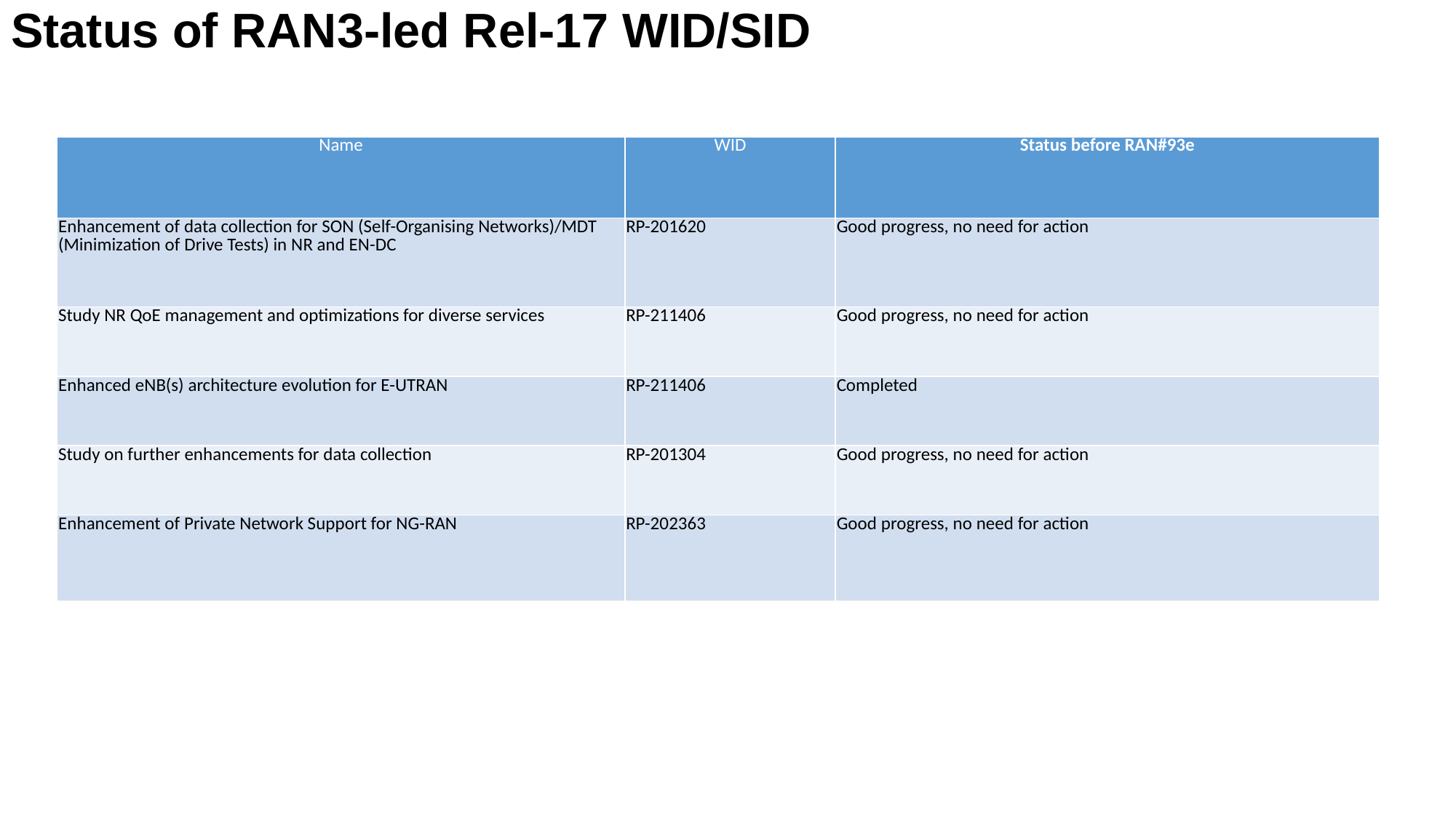

# Status of RAN3-led Rel-17 WID/SID
| Name | WID | Status before RAN#93e |
| --- | --- | --- |
| Enhancement of data collection for SON (Self-Organising Networks)/MDT (Minimization of Drive Tests) in NR and EN-DC | RP-201620 | Good progress, no need for action |
| Study NR QoE management and optimizations for diverse services | RP-211406 | Good progress, no need for action |
| Enhanced eNB(s) architecture evolution for E-UTRAN | RP-211406 | Completed |
| Study on further enhancements for data collection | RP-201304 | Good progress, no need for action |
| Enhancement of Private Network Support for NG-RAN | RP-202363 | Good progress, no need for action |